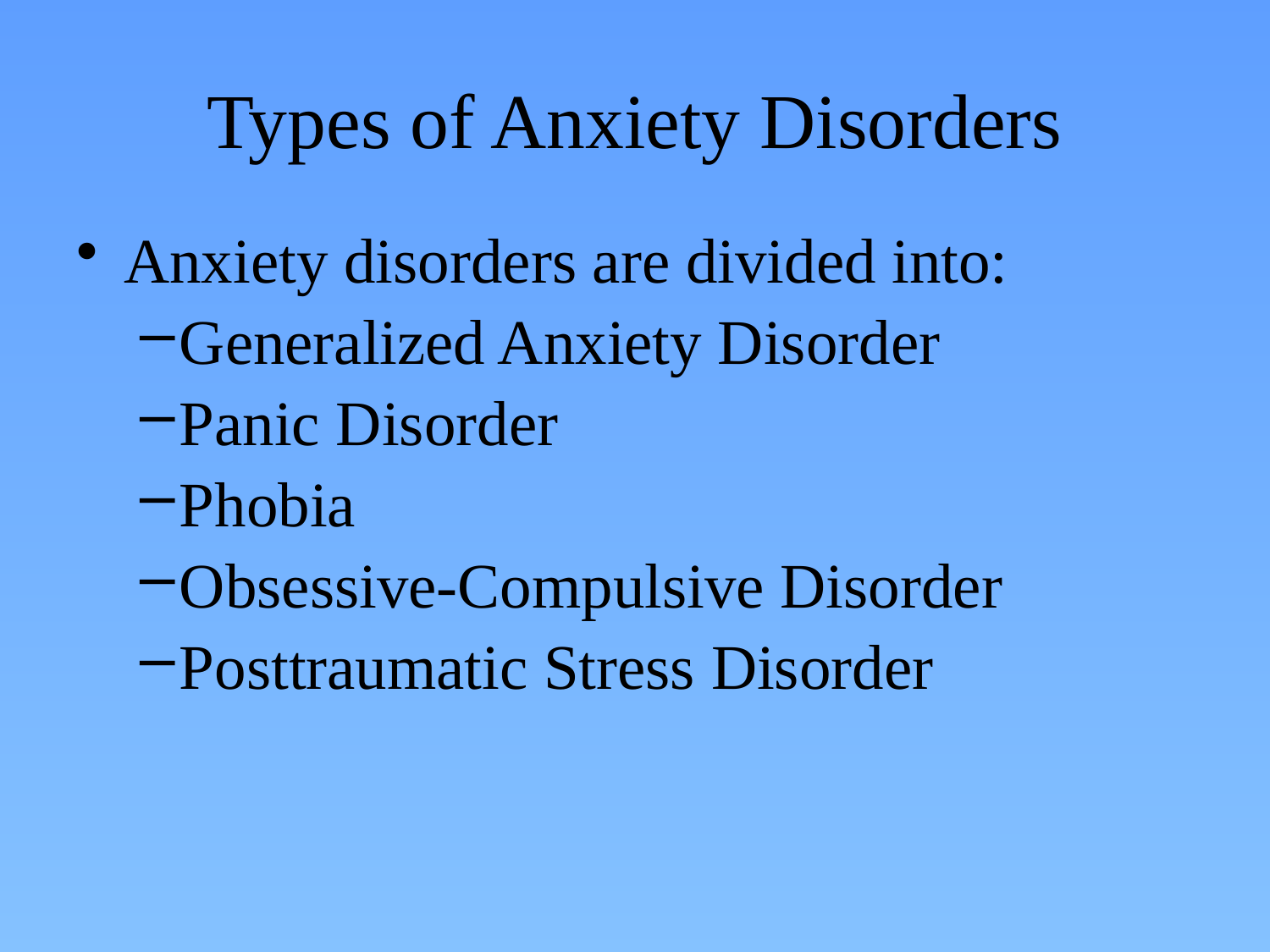

# Types of Anxiety Disorders
Anxiety disorders are divided into:
Generalized Anxiety Disorder
Panic Disorder
Phobia
Obsessive-Compulsive Disorder
Posttraumatic Stress Disorder